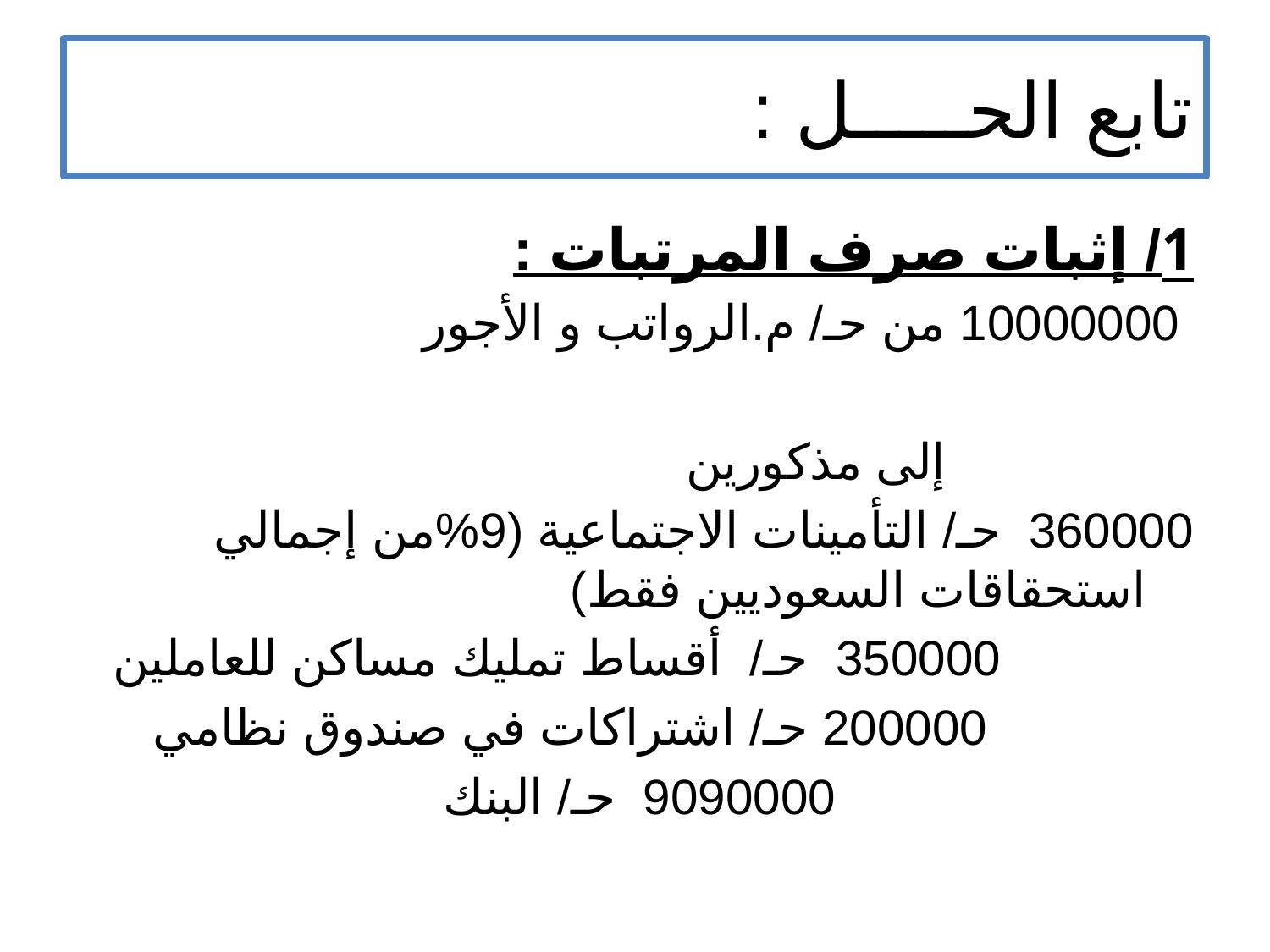

# تابع الحـــــل :
1/ إثبات صرف المرتبات :
 10000000 من حـ/ م.الرواتب و الأجور

                  إلى مذكورين
360000  حـ/ التأمينات الاجتماعية (9%من إجمالي استحقاقات السعوديين فقط)
              350000  حـ/  أقساط تمليك مساكن للعاملين
               200000 حـ/ اشتراكات في صندوق نظامي
                          9090000  حـ/ البنك